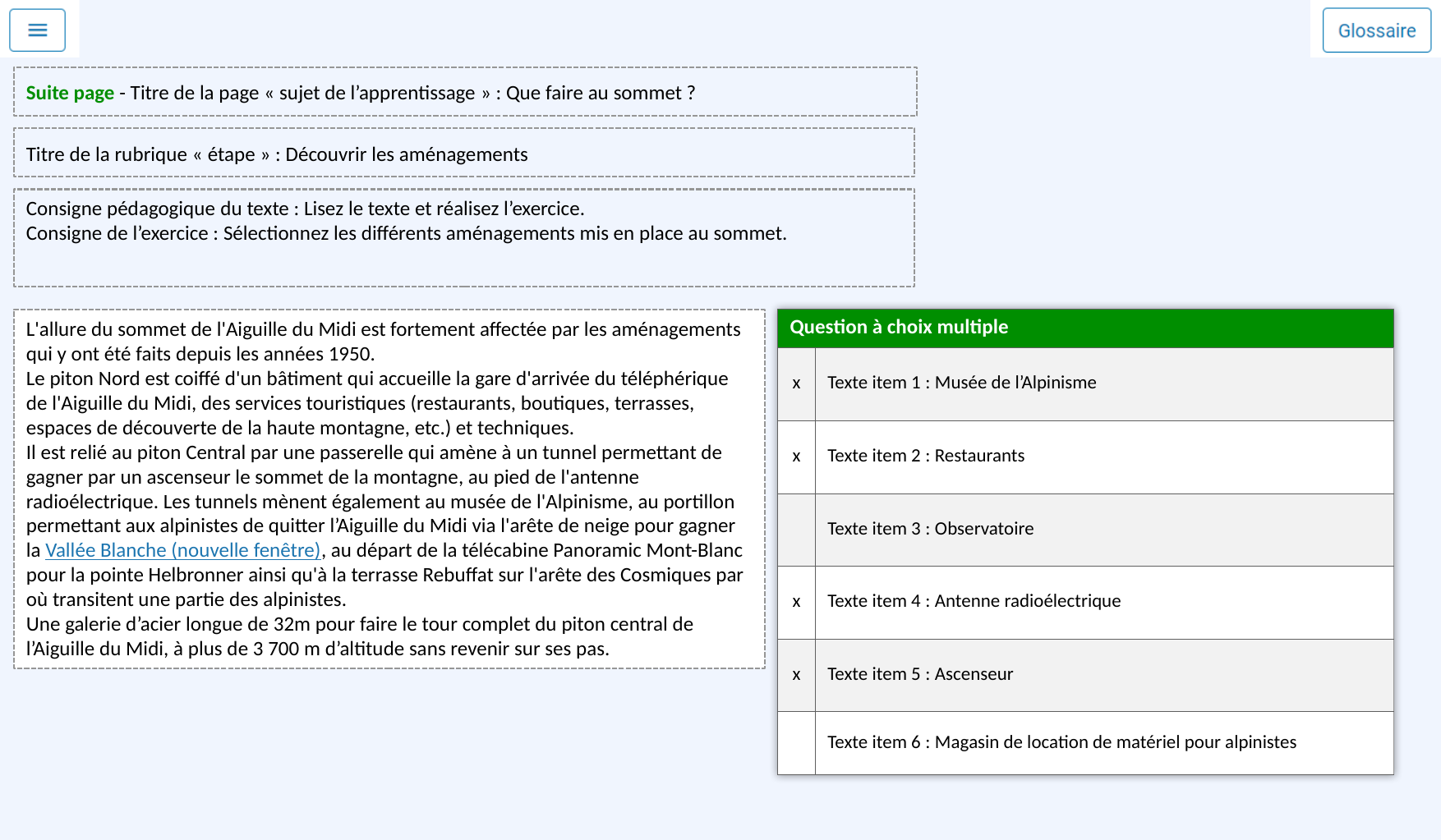

Suite page - Titre de la page « sujet de l’apprentissage » : Que faire au sommet ?
Titre de la rubrique « étape » : Découvrir les aménagements
Consigne pédagogique du texte : Lisez le texte et réalisez l’exercice.
Consigne de l’exercice : Sélectionnez les différents aménagements mis en place au sommet.
| Question à choix multiple |  |
| --- | --- |
| x | Texte item 1 : Musée de l’Alpinisme |
| x | Texte item 2 : Restaurants |
|  | Texte item 3 : Observatoire |
| x | Texte item 4 : Antenne radioélectrique |
| x | Texte item 5 : Ascenseur |
|  | Texte item 6 : Magasin de location de matériel pour alpinistes |
L'allure du sommet de l'Aiguille du Midi est fortement affectée par les aménagements qui y ont été faits depuis les années 1950.
Le piton Nord est coiffé d'un bâtiment qui accueille la gare d'arrivée du téléphérique de l'Aiguille du Midi, des services touristiques (restaurants, boutiques, terrasses, espaces de découverte de la haute montagne, etc.) et techniques.
Il est relié au piton Central par une passerelle qui amène à un tunnel permettant de gagner par un ascenseur le sommet de la montagne, au pied de l'antenne radioélectrique. Les tunnels mènent également au musée de l'Alpinisme, au portillon permettant aux alpinistes de quitter l’Aiguille du Midi via l'arête de neige pour gagner la Vallée Blanche (nouvelle fenêtre), au départ de la télécabine Panoramic Mont-Blanc pour la pointe Helbronner ainsi qu'à la terrasse Rebuffat sur l'arête des Cosmiques par où transitent une partie des alpinistes.
Une galerie d’acier longue de 32m pour faire le tour complet du piton central de l’Aiguille du Midi, à plus de 3 700 m d’altitude sans revenir sur ses pas.